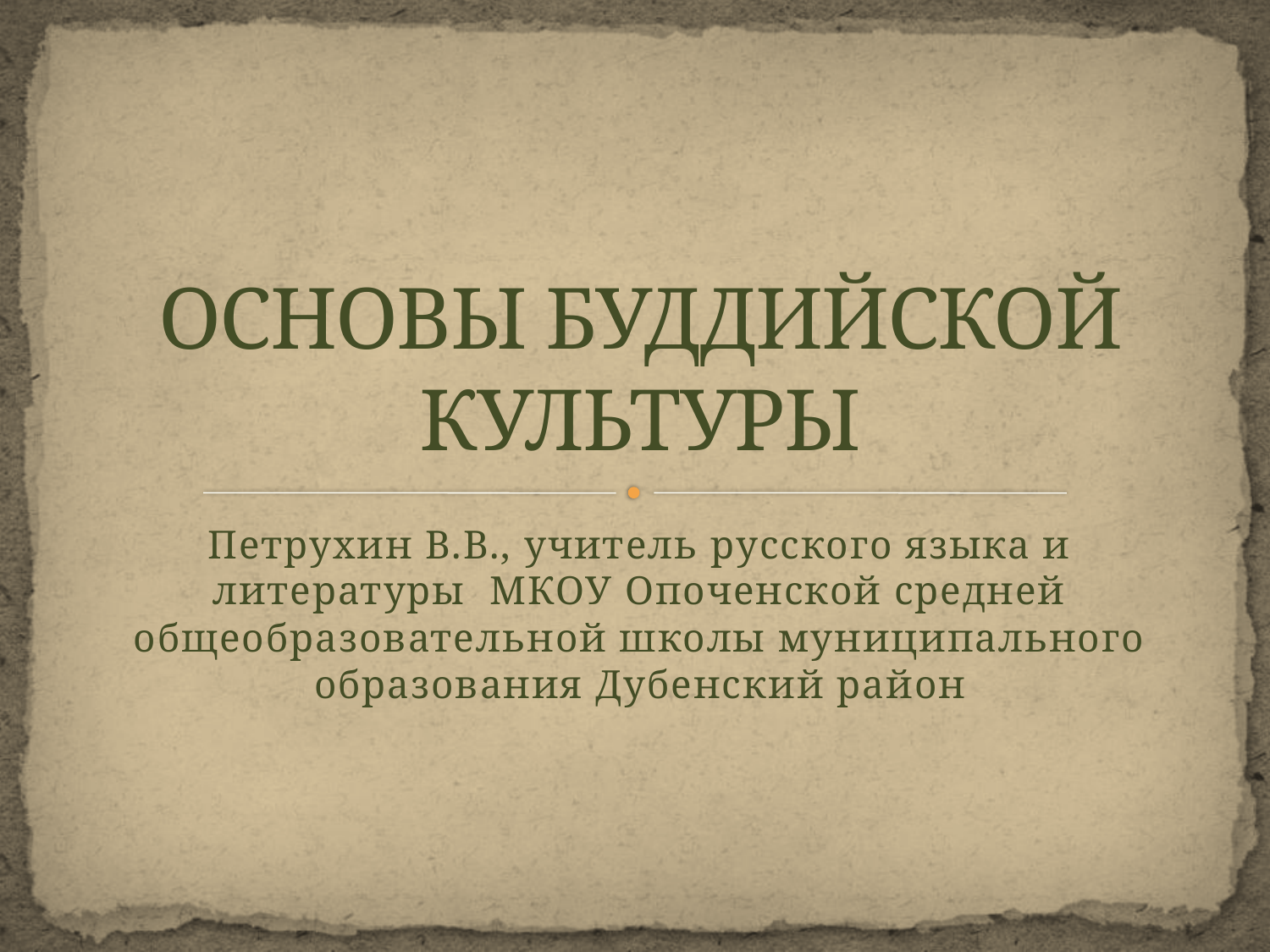

# ОСНОВЫ БУДДИЙСКОЙ КУЛЬТУРЫ
Петрухин В.В., учитель русского языка и литературы  МКОУ Опоченской средней общеобразовательной школы муниципального образования Дубенский район